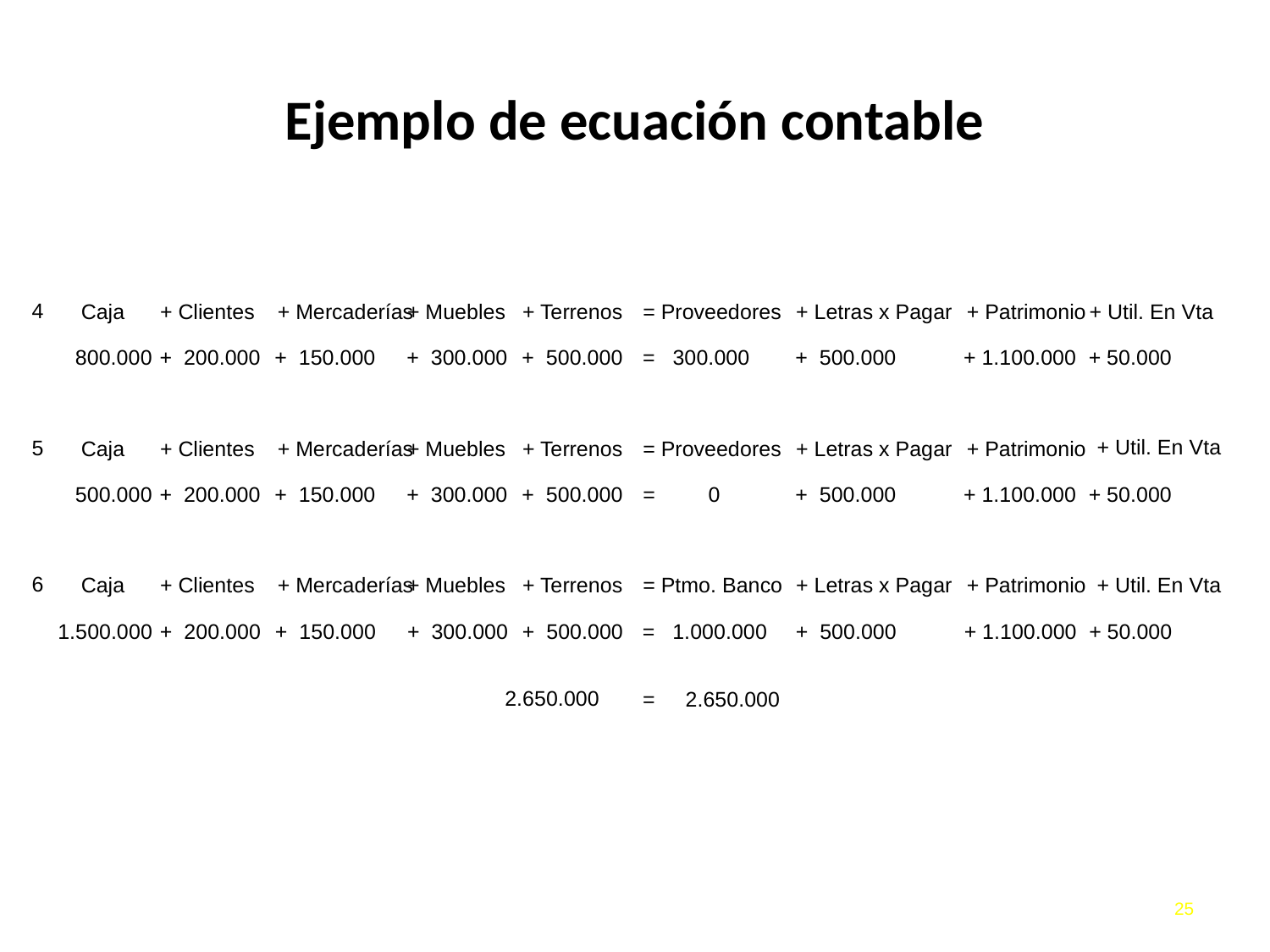

# Ejemplo de ecuación contable
4
Caja
+ Clientes
+ Mercaderías
+ Muebles
+ Terrenos
= Proveedores
+ Letras x Pagar
+ Patrimonio
+ Util. En Vta
800.000
+  200.000
+  150.000
+  300.000
+  500.000
=   300.000
+  500.000
+ 1.100.000
+ 50.000
+ Util. En Vta
5
Caja
+ Clientes
+ Mercaderías
+ Muebles
+ Terrenos
= Proveedores
+ Letras x Pagar
+ Patrimonio
500.000
+  200.000
+  150.000
+  300.000
+  500.000
=         0
+  500.000
+ 1.100.000
+ 50.000
6
Caja
+ Clientes
+ Mercaderías
+ Muebles
+ Terrenos
= Ptmo. Banco
+ Letras x Pagar
+ Patrimonio
+ Util. En Vta
1.500.000
+  200.000
+  150.000
+  300.000
+  500.000
=   1.000.000
+  500.000
+ 1.100.000
+ 50.000
2.650.000
=
2.650.000
25